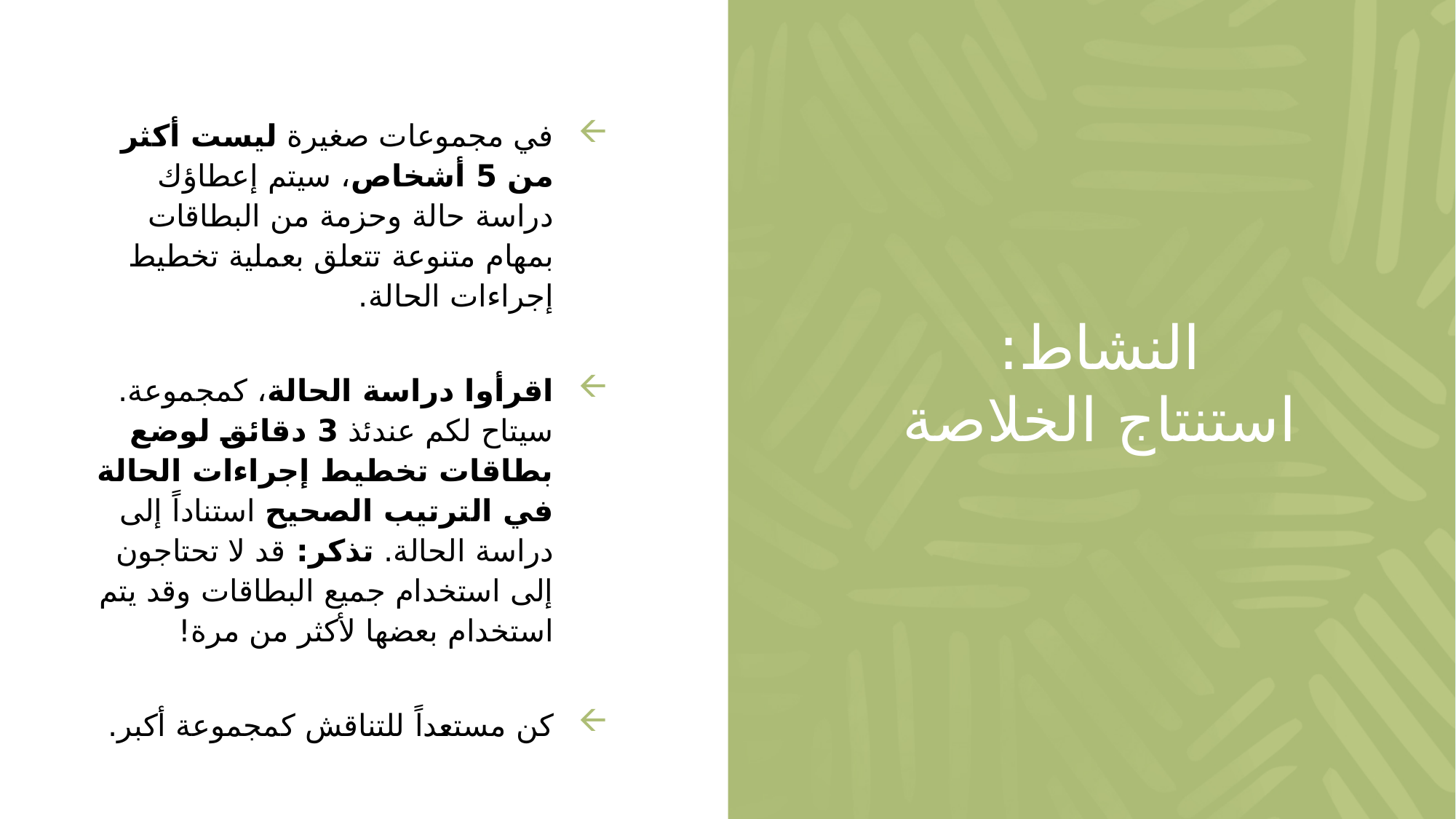

في مجموعات صغيرة ليست أكثر من 5 أشخاص، سيتم إعطاؤك دراسة حالة وحزمة من البطاقات بمهام متنوعة تتعلق بعملية تخطيط إجراءات الحالة.
اقرأوا دراسة الحالة، كمجموعة. سيتاح لكم عندئذ 3 دقائق لوضع بطاقات تخطيط إجراءات الحالة في الترتيب الصحيح استناداً إلى دراسة الحالة. تذكر: قد لا تحتاجون إلى استخدام جميع البطاقات وقد يتم استخدام بعضها لأكثر من مرة!
كن مستعداً للتناقش كمجموعة أكبر.

# النشاط: استنتاج الخلاصة